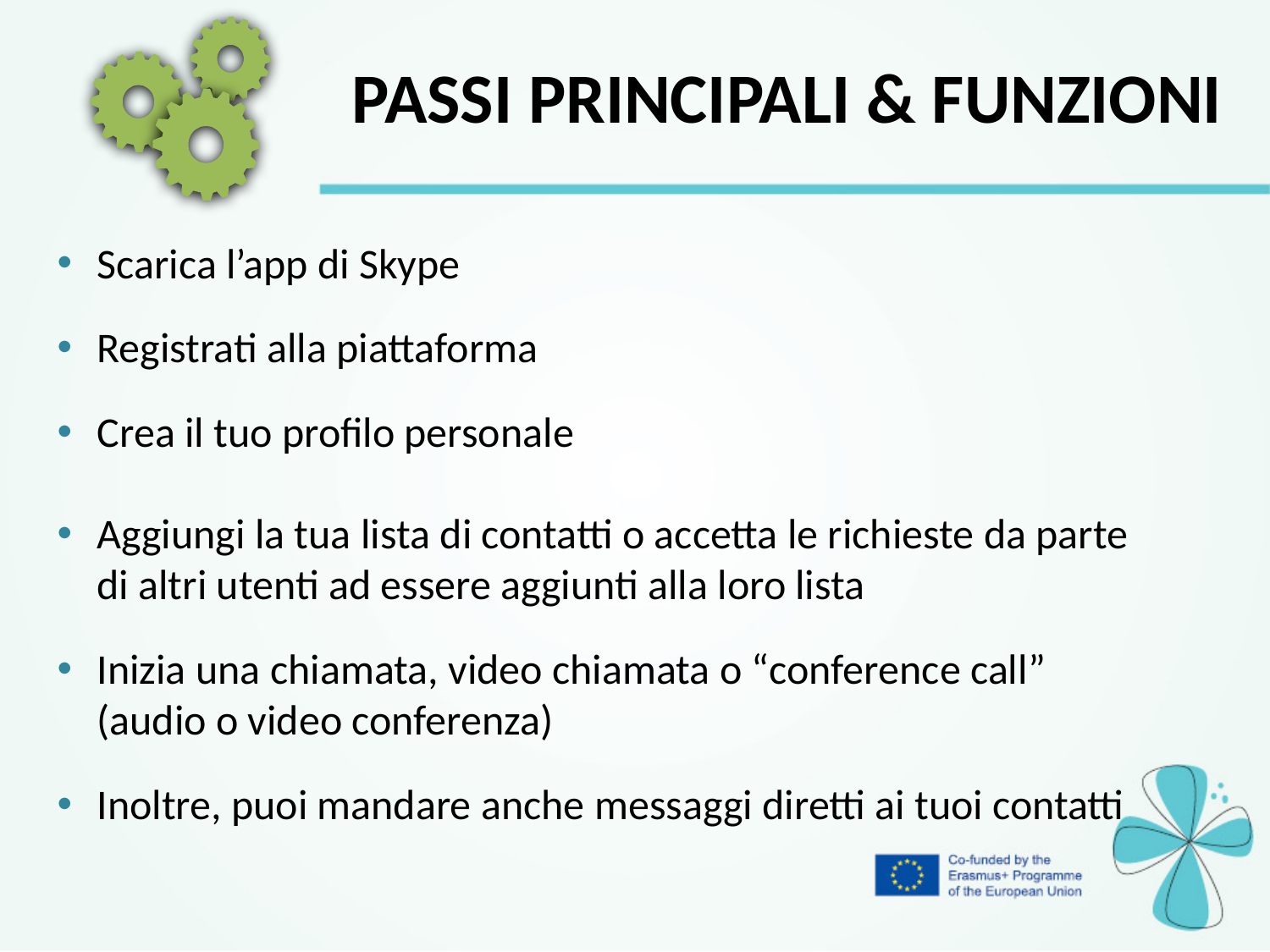

PASSI PRINCIPALI & FUNZIONI
Scarica l’app di Skype

Registrati alla piattaforma

Crea il tuo profilo personale

Aggiungi la tua lista di contatti o accetta le richieste da parte di altri utenti ad essere aggiunti alla loro lista

Inizia una chiamata, video chiamata o “conference call” (audio o video conferenza)

Inoltre, puoi mandare anche messaggi diretti ai tuoi contatti